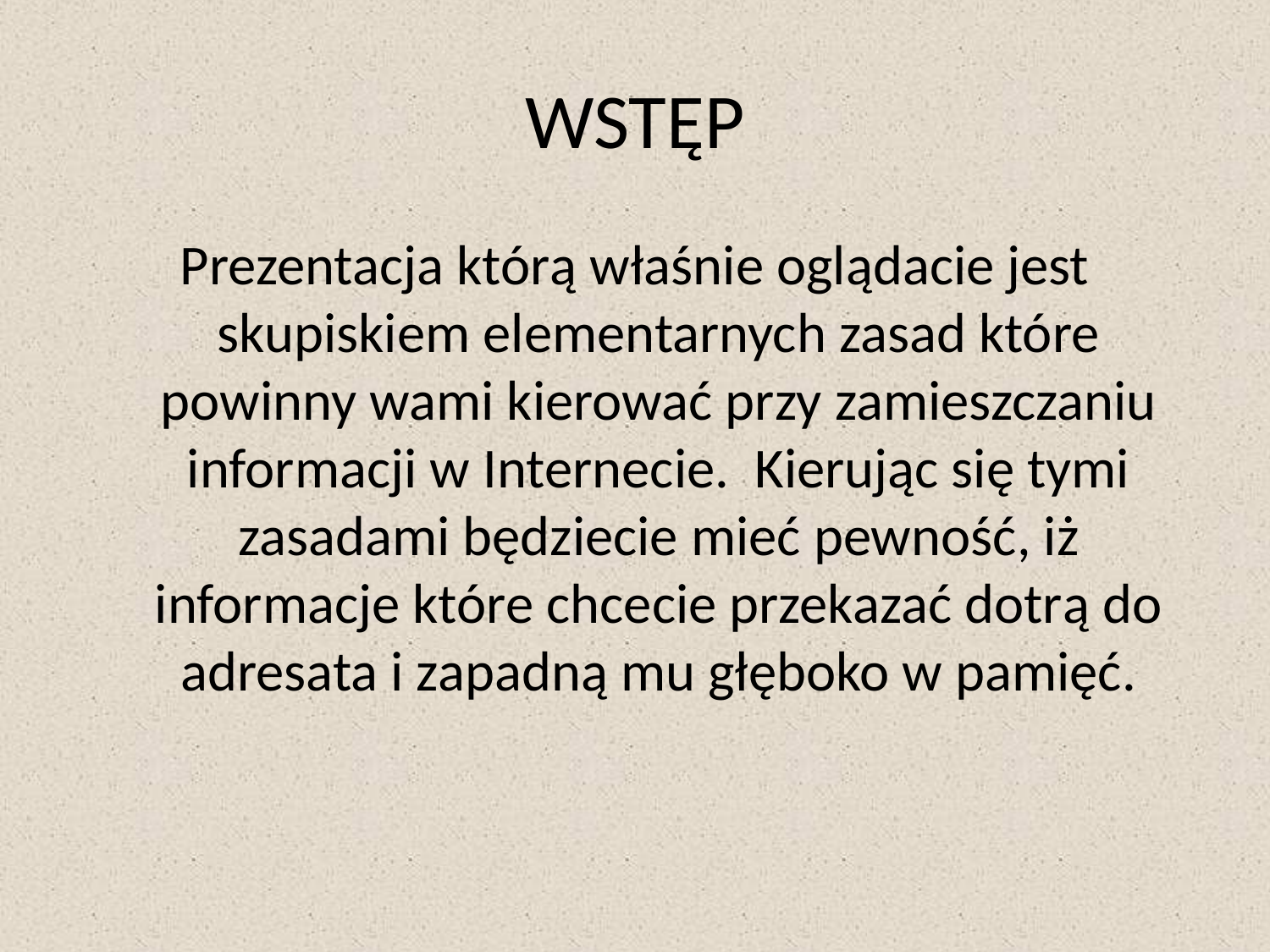

# WSTĘP
Prezentacja którą właśnie oglądacie jest skupiskiem elementarnych zasad które powinny wami kierować przy zamieszczaniu informacji w Internecie.  Kierując się tymi zasadami będziecie mieć pewność, iż informacje które chcecie przekazać dotrą do adresata i zapadną mu głęboko w pamięć.